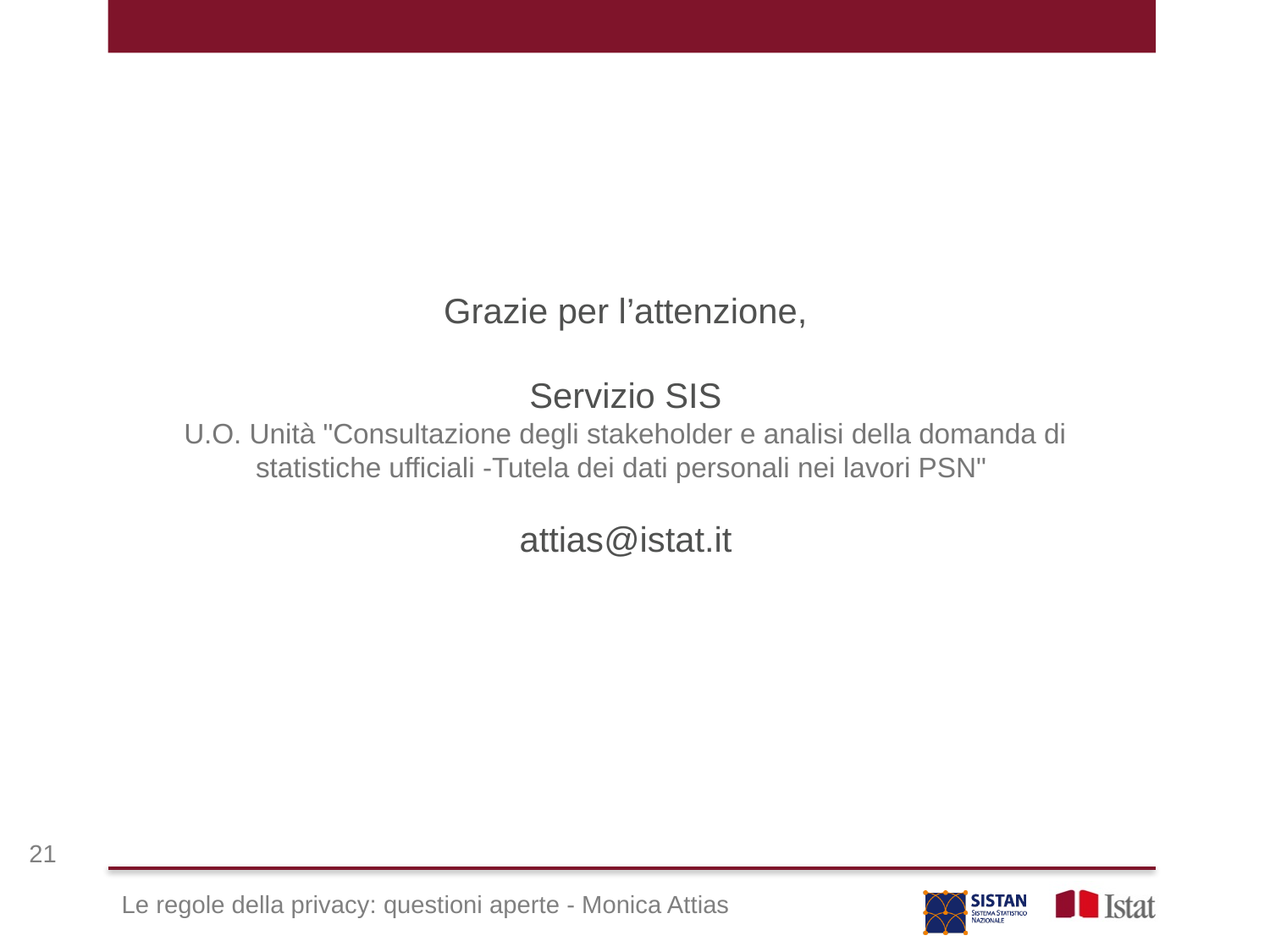

Grazie per l’attenzione,

Servizio SIS
U.O. Unità "Consultazione degli stakeholder e analisi della domanda di statistiche ufficiali -Tutela dei dati personali nei lavori PSN"

attias@istat.it

21
Le regole della privacy: questioni aperte - Monica Attias